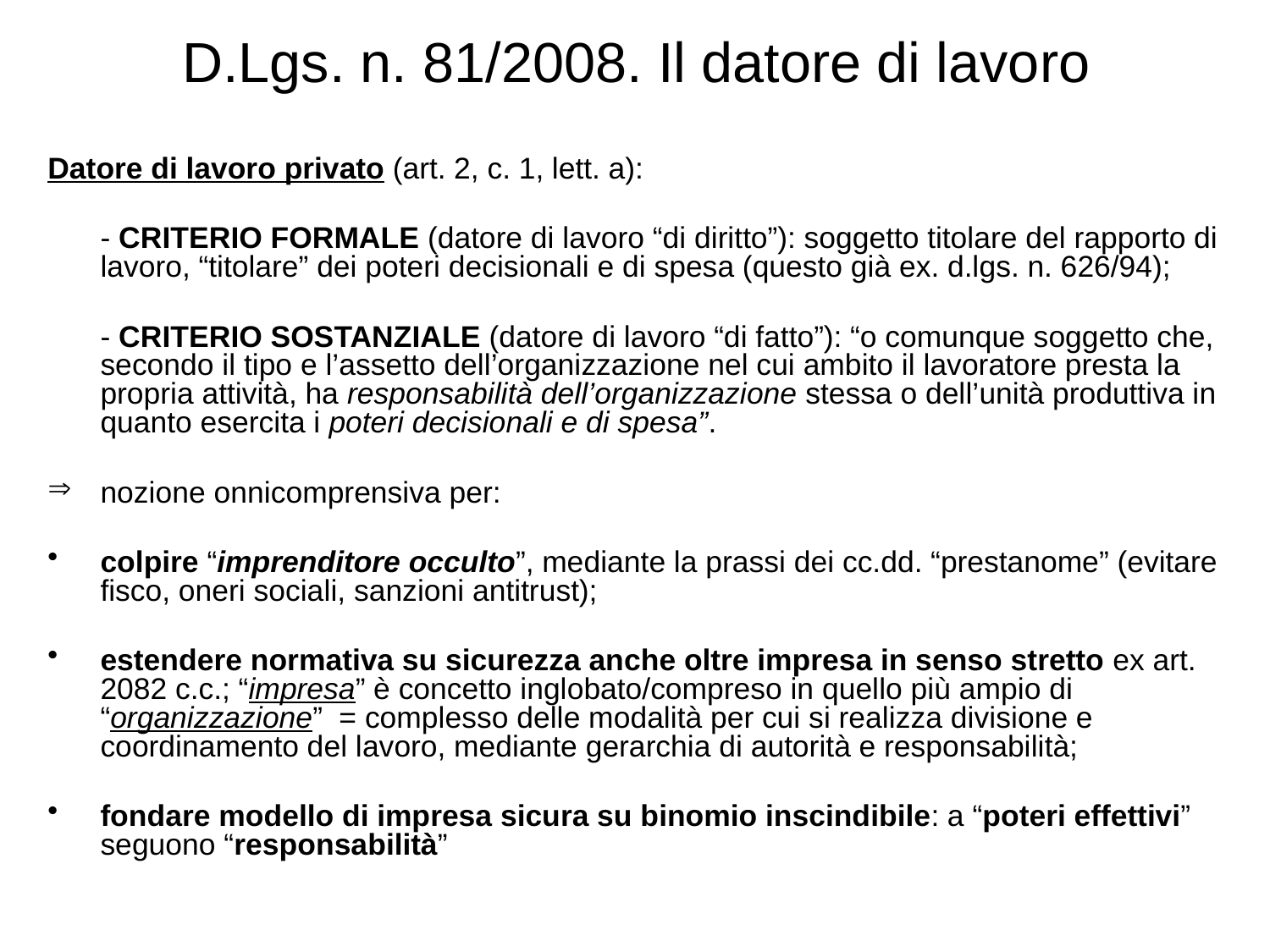

# D.Lgs. n. 81/2008. Il datore di lavoro

Datore di lavoro privato (art. 2, c. 1, lett. a):

 	- CRITERIO FORMALE (datore di lavoro “di diritto”): soggetto titolare del rapporto di lavoro, “titolare” dei poteri decisionali e di spesa (questo già ex. d.lgs. n. 626/94);

	- CRITERIO SOSTANZIALE (datore di lavoro “di fatto”): “o comunque soggetto che, secondo il tipo e l’assetto dell’organizzazione nel cui ambito il lavoratore presta la propria attività, ha responsabilità dell’organizzazione stessa o dell’unità produttiva in quanto esercita i poteri decisionali e di spesa”.

nozione onnicomprensiva per:

colpire “imprenditore occulto”, mediante la prassi dei cc.dd. “prestanome” (evitare fisco, oneri sociali, sanzioni antitrust);

estendere normativa su sicurezza anche oltre impresa in senso stretto ex art. 2082 c.c.; “impresa” è concetto inglobato/compreso in quello più ampio di “organizzazione”  = complesso delle modalità per cui si realizza divisione e coordinamento del lavoro, mediante gerarchia di autorità e responsabilità;

fondare modello di impresa sicura su binomio inscindibile: a “poteri effettivi” seguono “responsabilità”